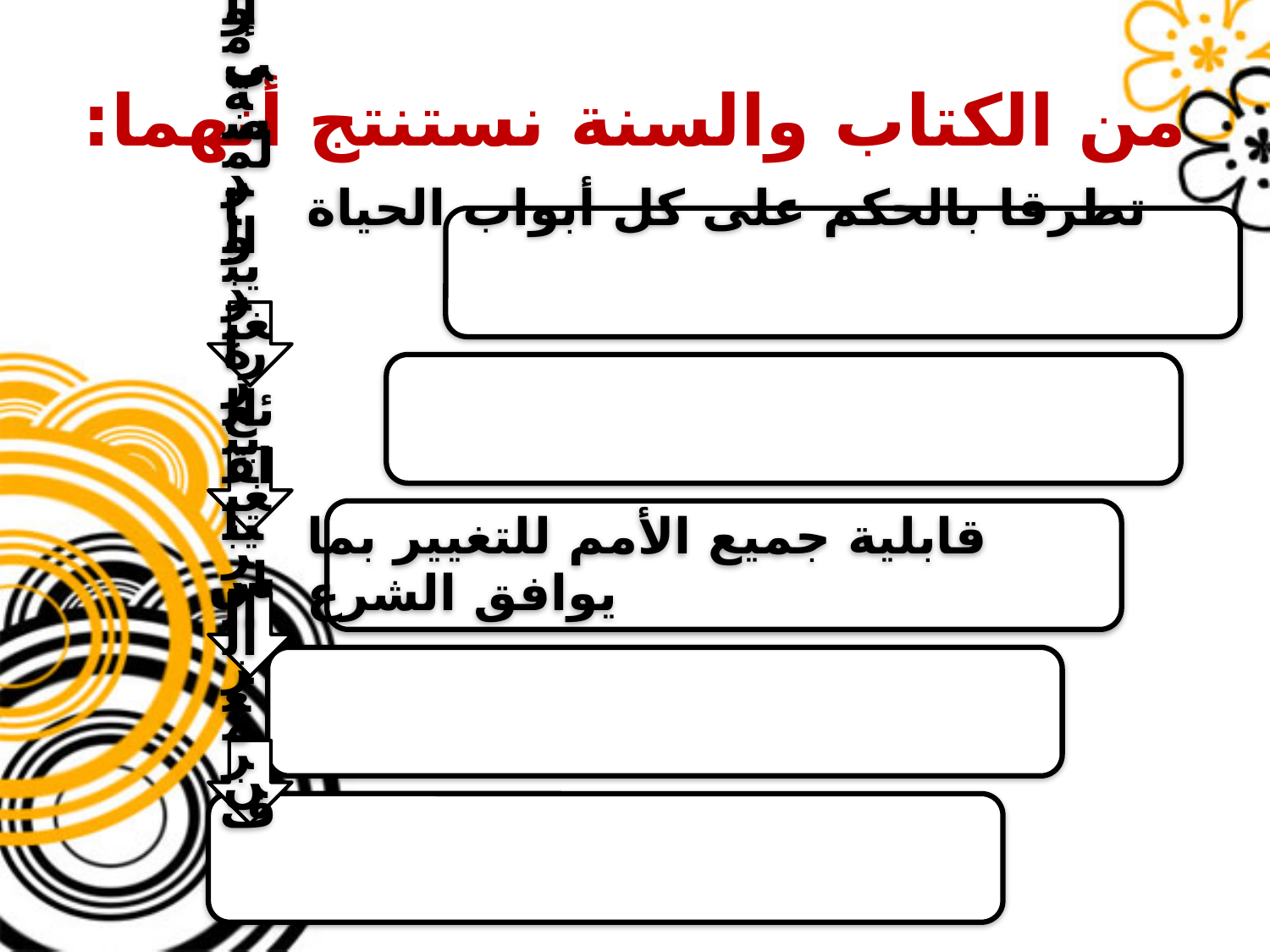

# من الكتاب والسنة نستنتج أنهما:
تطرقا بالحكم على كل أبواب الحياة